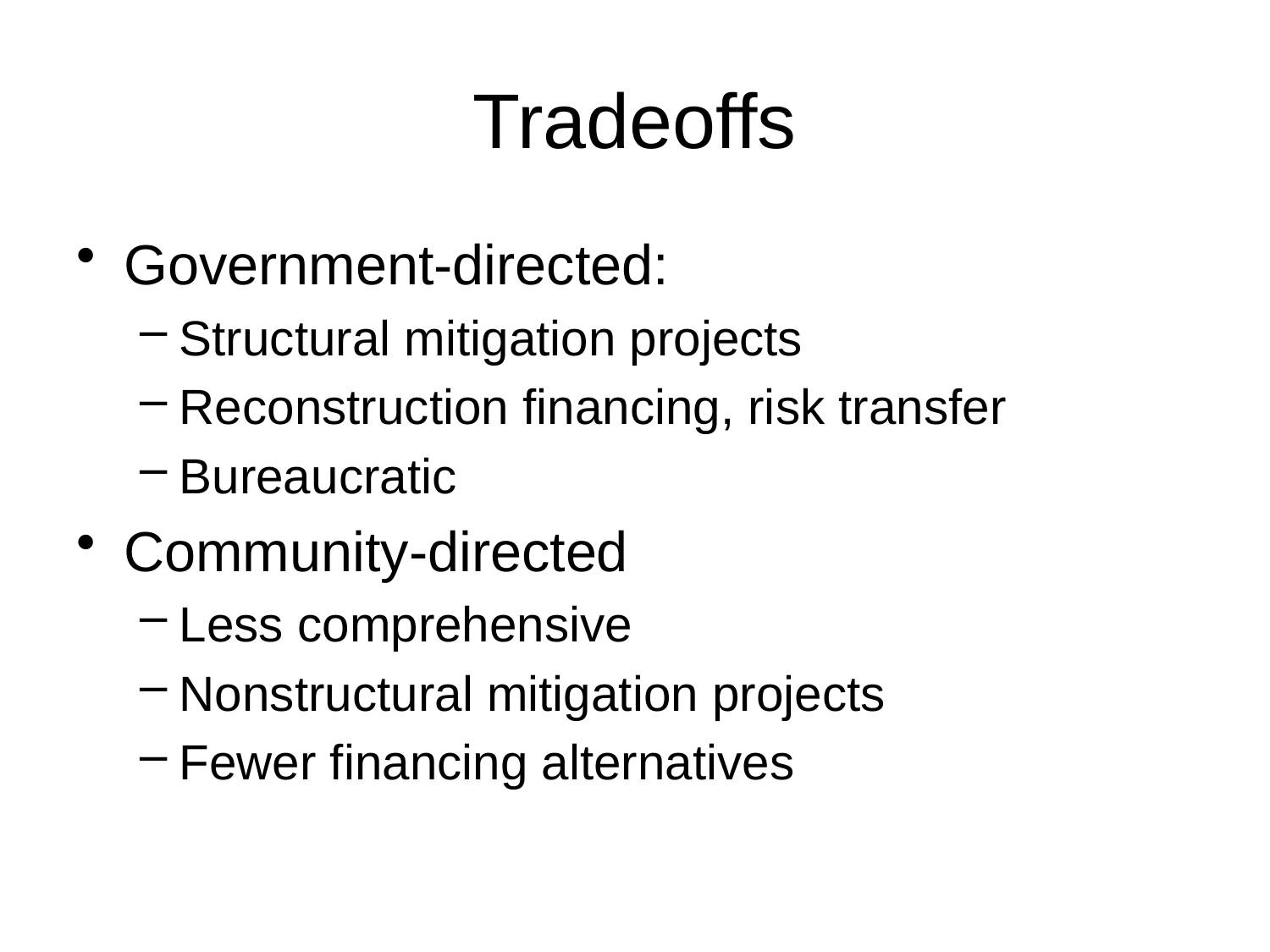

# Tradeoffs
Government-directed:
Structural mitigation projects
Reconstruction financing, risk transfer
Bureaucratic
Community-directed
Less comprehensive
Nonstructural mitigation projects
Fewer financing alternatives